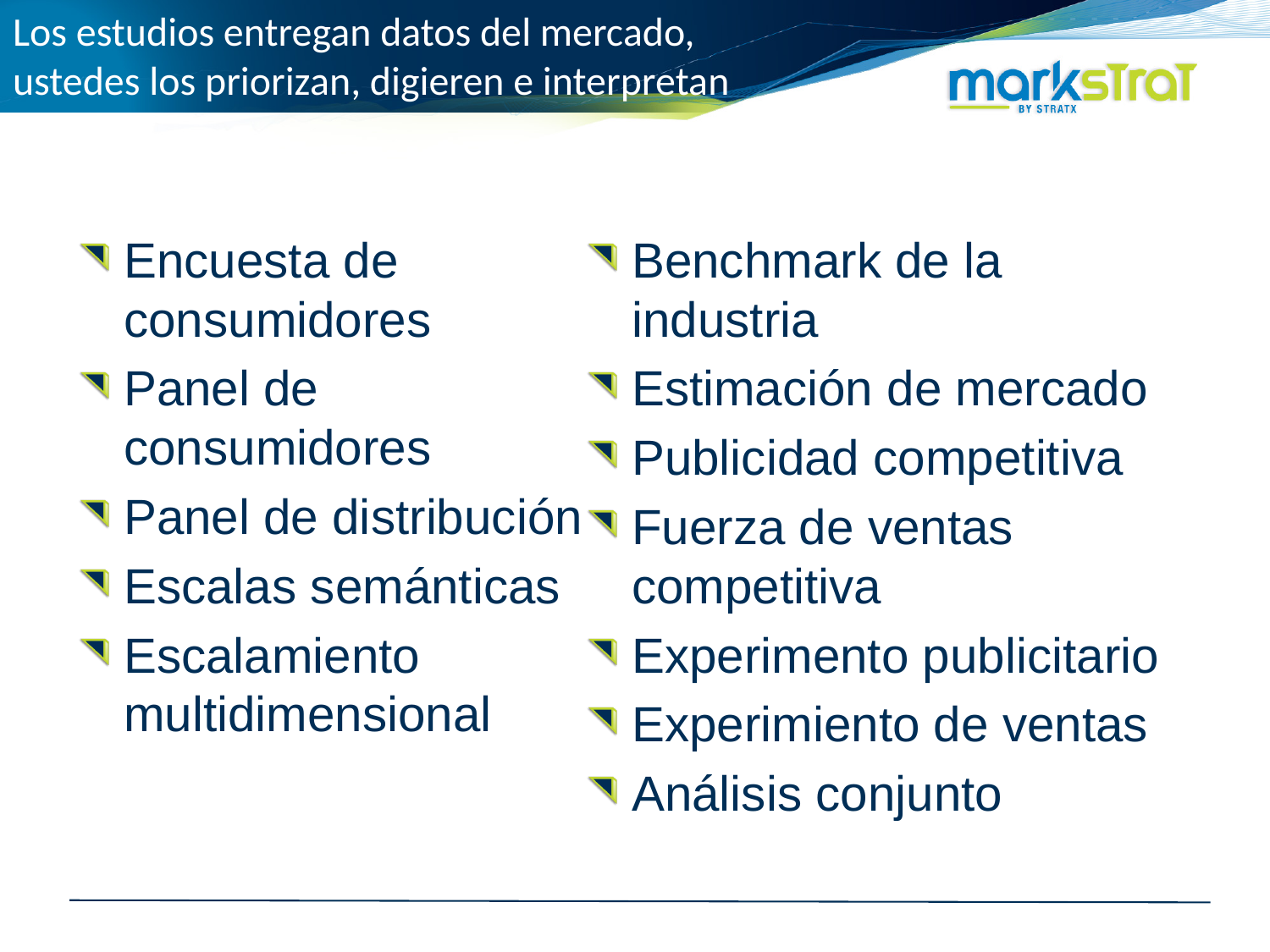

# Los estudios entregan datos del mercado, ustedes los priorizan, digieren e interpretan

Encuesta de consumidores
Panel de consumidores
Panel de distribución
Escalas semánticas
Escalamiento multidimensional
Benchmark de la industria
Estimación de mercado
Publicidad competitiva
Fuerza de ventas competitiva
Experimento publicitario
Experimiento de ventas
Análisis conjunto